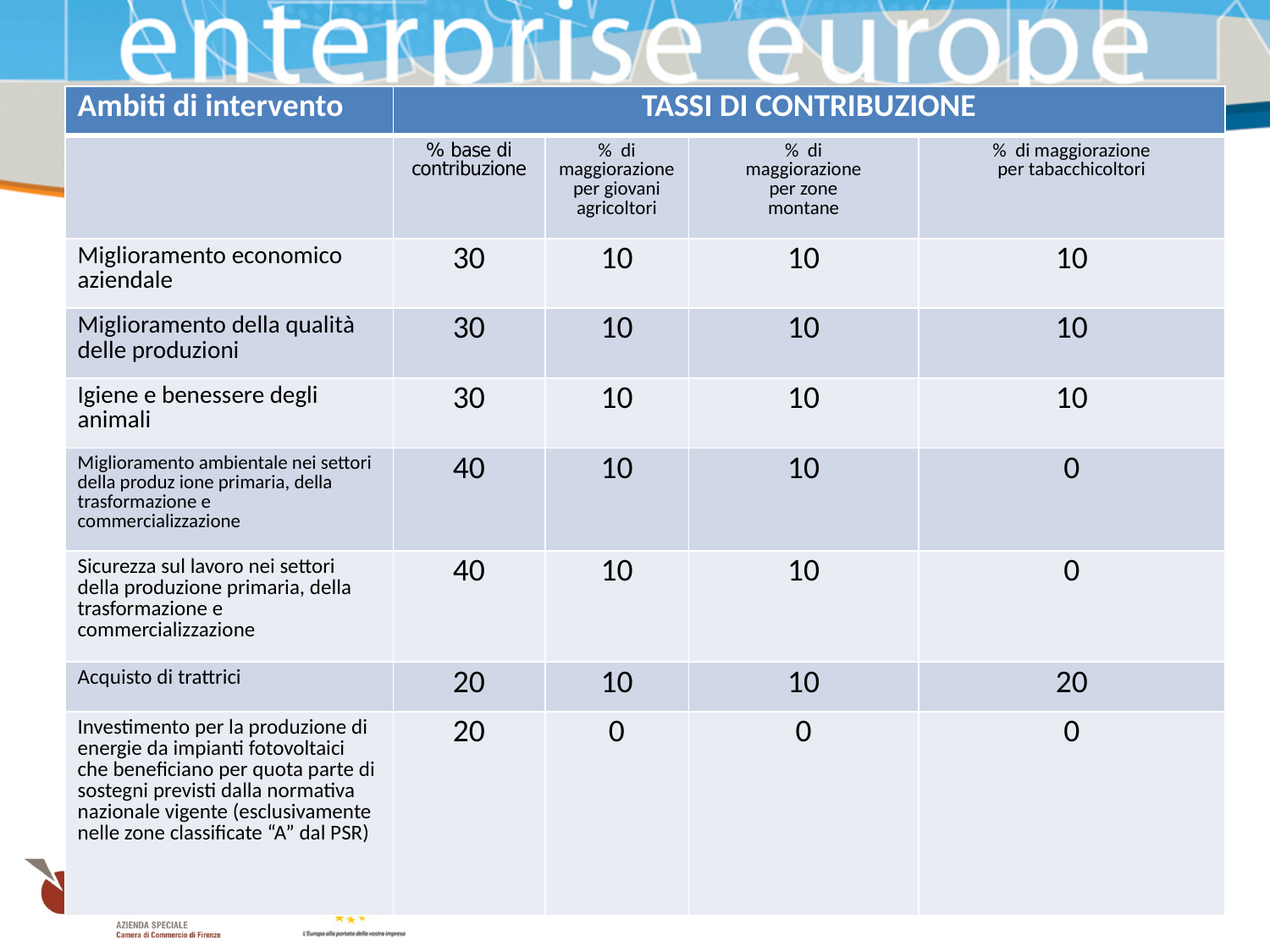

| Ambiti di intervento | TASSI DI CONTRIBUZIONE |  |  |  |
| --- | --- | --- | --- | --- |
|  | % base di contribuzione | % di maggiorazione per giovani agricoltori | % di maggiorazione per zone montane | % di maggiorazione per tabacchicoltori |
| Miglioramento economico aziendale | 30 | 10 | 10 | 10 |
| Miglioramento della qualità delle produzioni | 30 | 10 | 10 | 10 |
| Igiene e benessere degli animali | 30 | 10 | 10 | 10 |
| Miglioramento ambientale nei settori della produz ione primaria, della trasformazione e commercializzazione | 40 | 10 | 10 | 0 |
| Sicurezza sul lavoro nei settori della produzione primaria, della trasformazione e commercializzazione | 40 | 10 | 10 | 0 |
| Acquisto di trattrici | 20 | 10 | 10 | 20 |
| Investimento per la produzione di energie da impianti fotovoltaici che beneficiano per quota parte di sostegni previsti dalla normativa nazionale vigente (esclusivamente nelle zone classificate “A” dal PSR) | 20 | 0 | 0 | 0 |